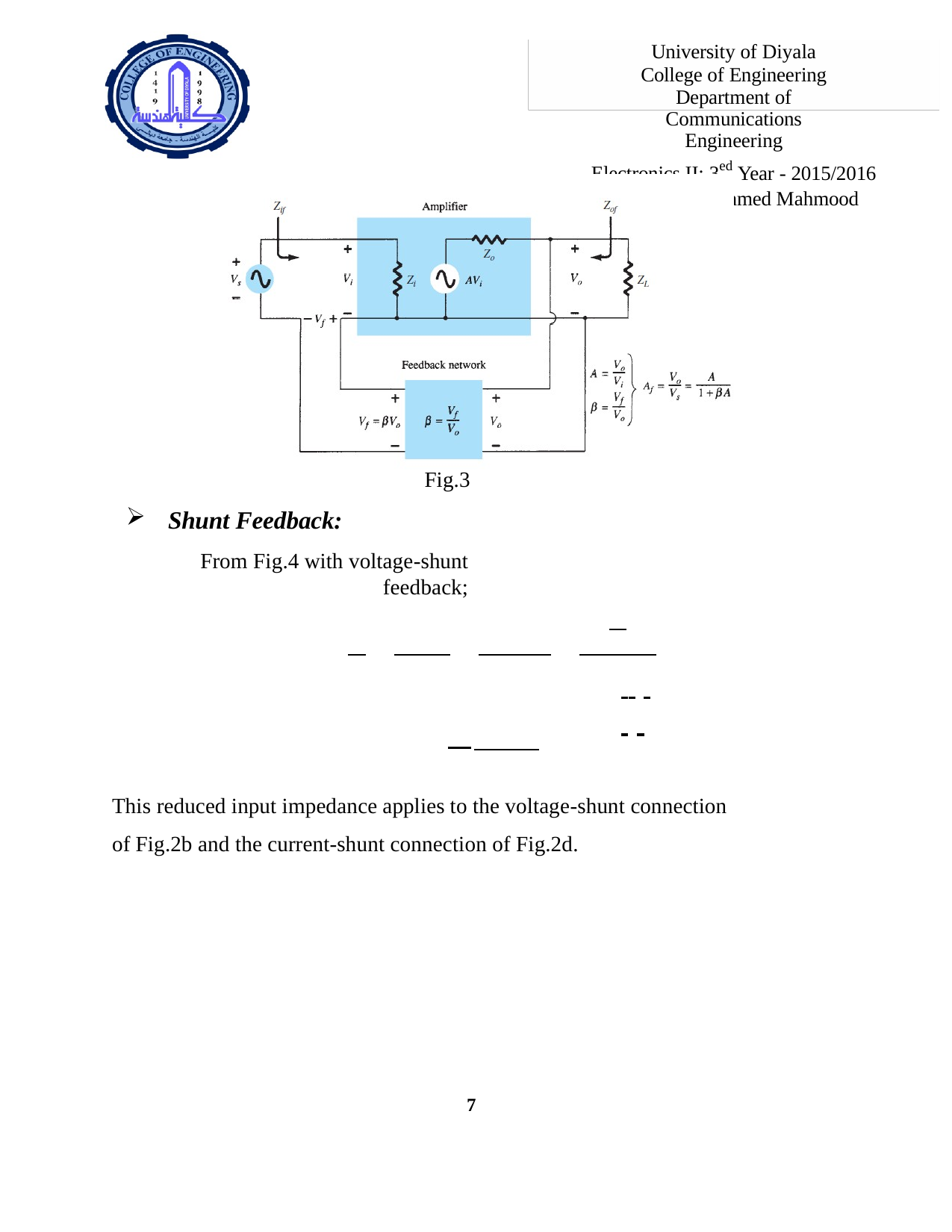

University of Diyala College of Engineering
Department of Communications Engineering
Electronics II: 3ed Year - 2015/2016 By: Hussein Ahmed Mahmood

Fig.3

Shunt Feedback:

From Fig.4 with voltage-shunt feedback;

This reduced input impedance applies to the voltage-shunt connection of Fig.2b and the current-shunt connection of Fig.2d.
7